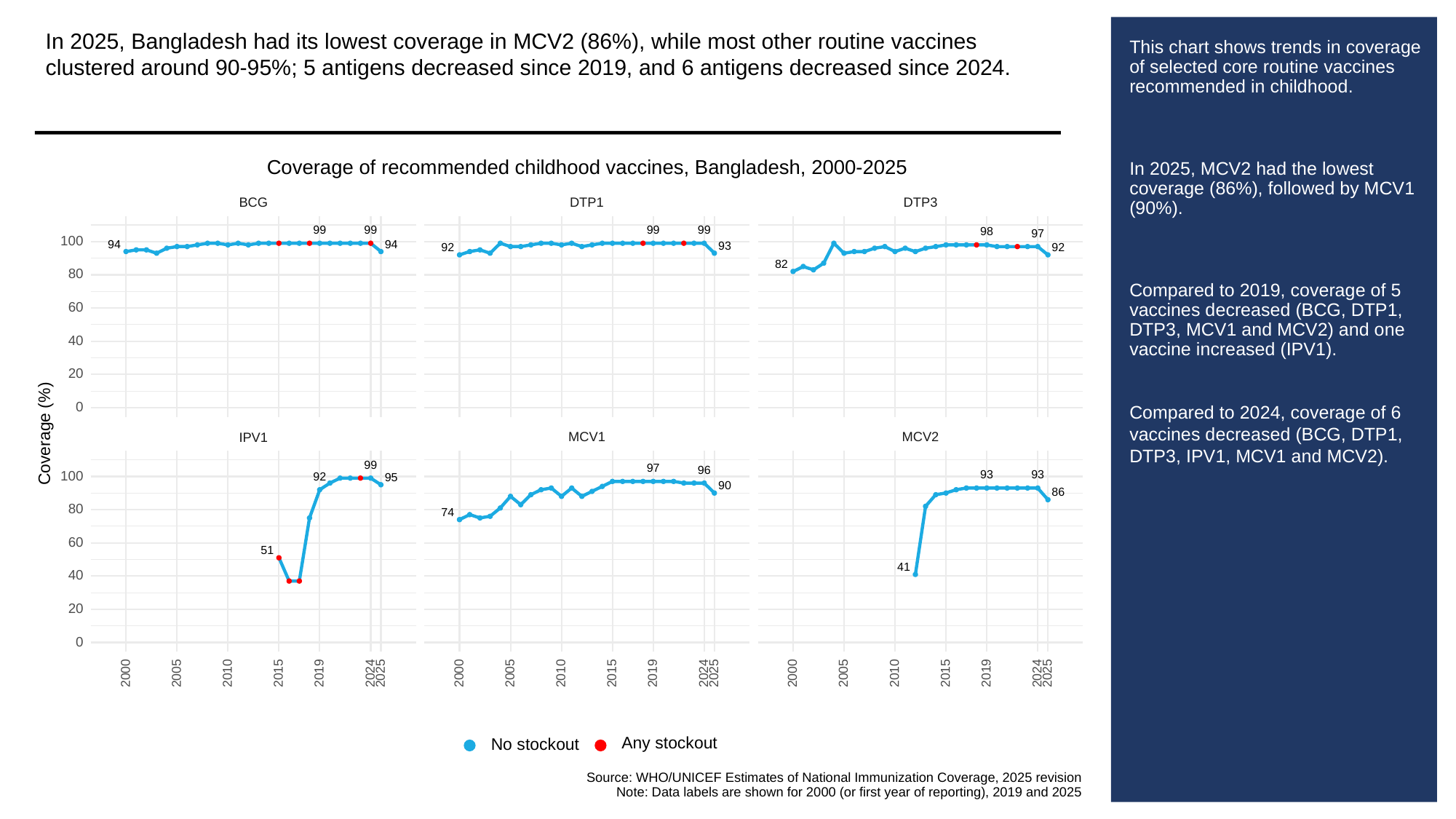

In 2025, Bangladesh had its lowest coverage in MCV2 (86%), while most other routine vaccines clustered around 90-95%; 5 antigens decreased since 2019, and 6 antigens decreased since 2024.
# This chart shows trends in coverage of selected core routine vaccines recommended in childhood.

In 2025, MCV2 had the lowest coverage (86%), followed by MCV1 (90%).

Compared to 2019, coverage of 5 vaccines decreased (BCG, DTP1, DTP3, MCV1 and MCV2) and one vaccine increased (IPV1).

Compared to 2024, coverage of 6 vaccines decreased (BCG, DTP1, DTP3, IPV1, MCV1 and MCV2).

Coverage of recommended childhood vaccines, Bangladesh, 2000-2025
BCG
DTP3
DTP1

99
99
99
99
98
97
100
94
94

93

92
92

82

80

60

40

20

0

Coverage (%)
MCV1
MCV2
IPV1

99
97
96
93
93
100
92
95

90

86

80

74

60

51

41
40

20

0

2000
2005
2010
2015
2019
2024
2025
2000
2005
2010
2015
2019
2024
2025
2000
2005
2010
2015
2019
2024
2025
Any stockout
No stockout

Source: WHO/UNICEF Estimates of National Immunization Coverage, 2025 revision
Note: Data labels are shown for 2000 (or first year of reporting), 2019 and 2025